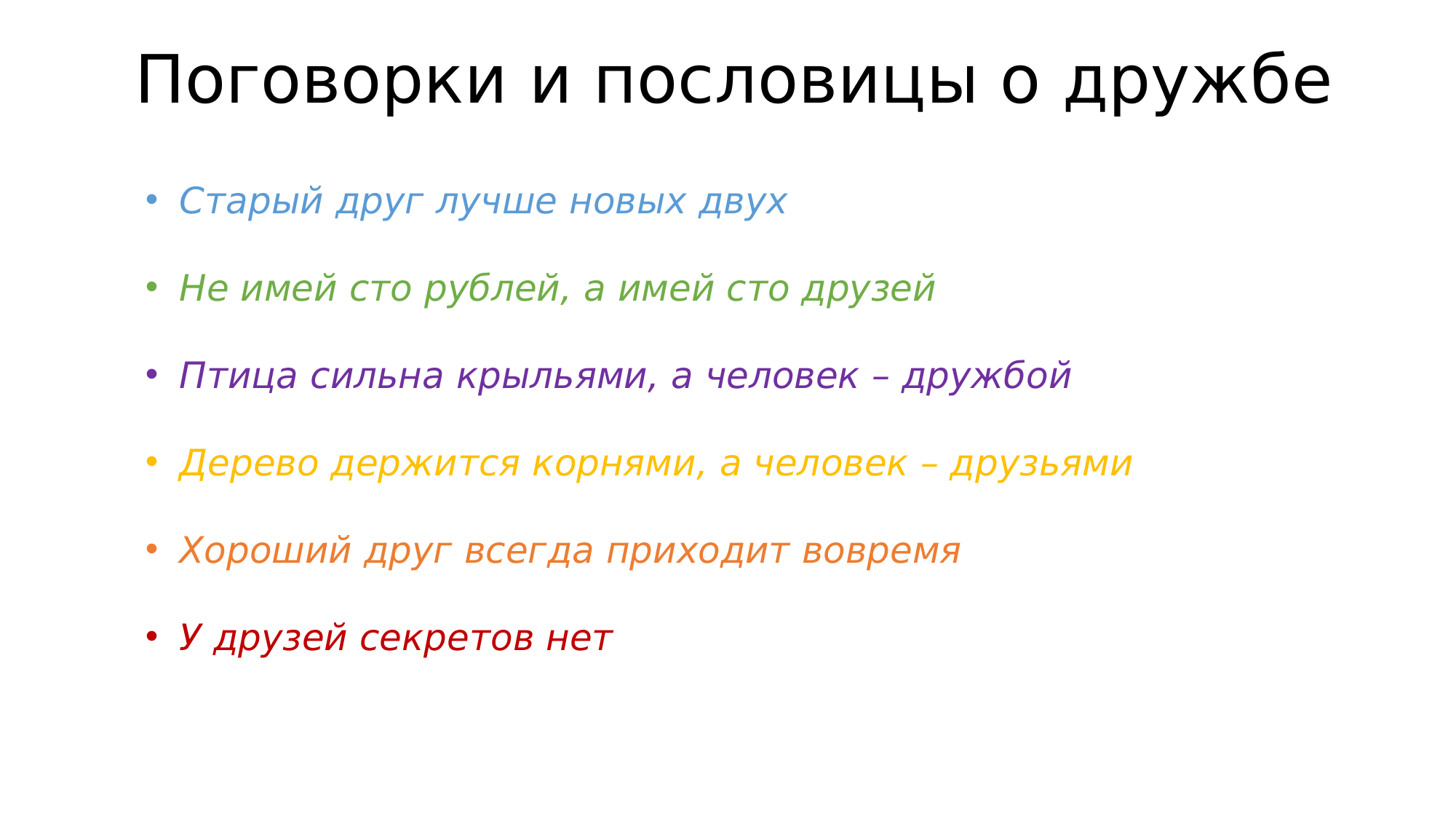

# Поговорки и пословицы о дружбе
Старый друг лучше новых двух

Не имей сто рублей, а имей сто друзей

Птица сильна крыльями, а человек – дружбой

Дерево держится корнями, а человек – друзьями

Хороший друг всегда приходит вовремя

У друзей секретов нет